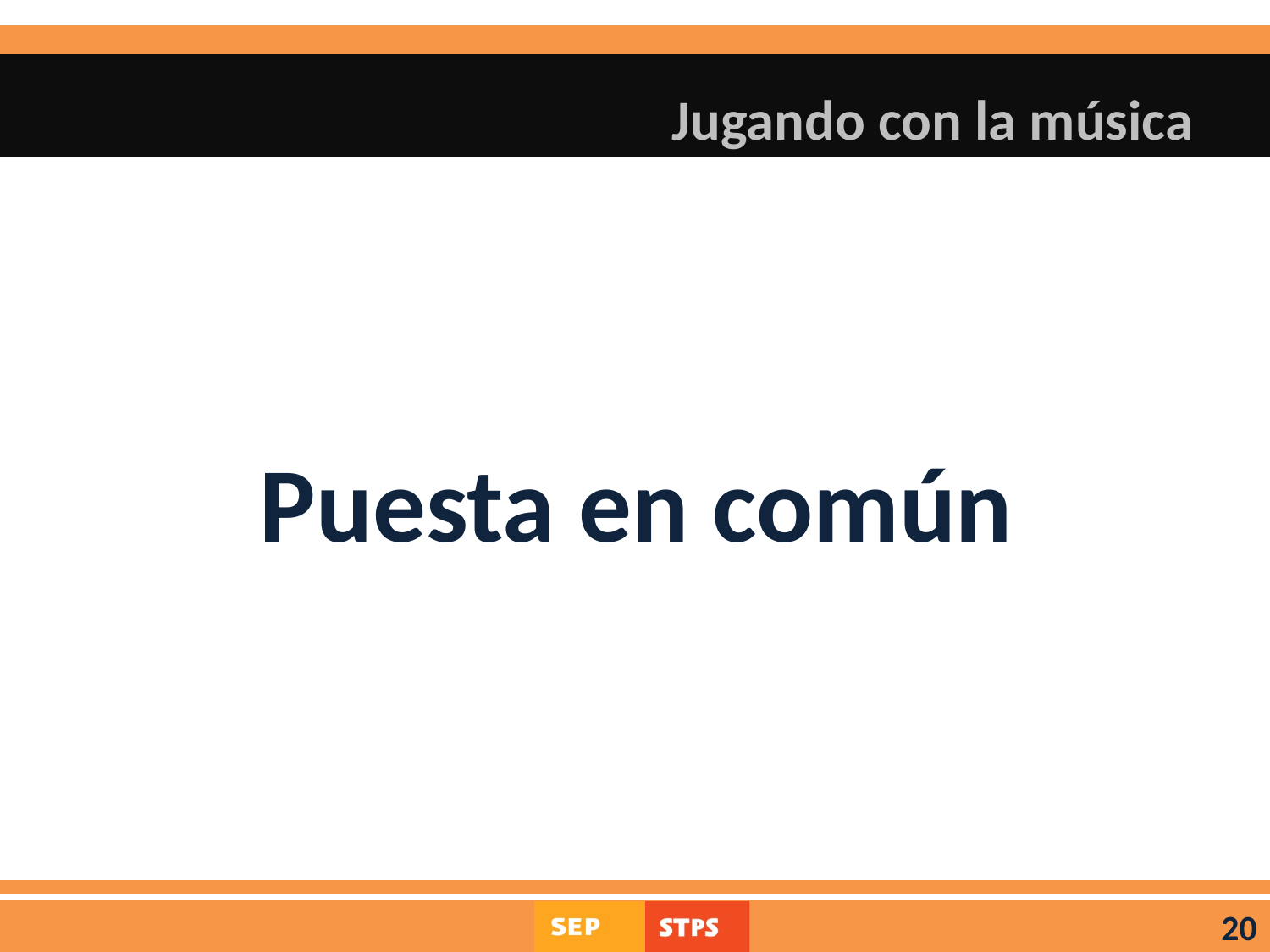

# Jugando con la música
Puesta en común

20